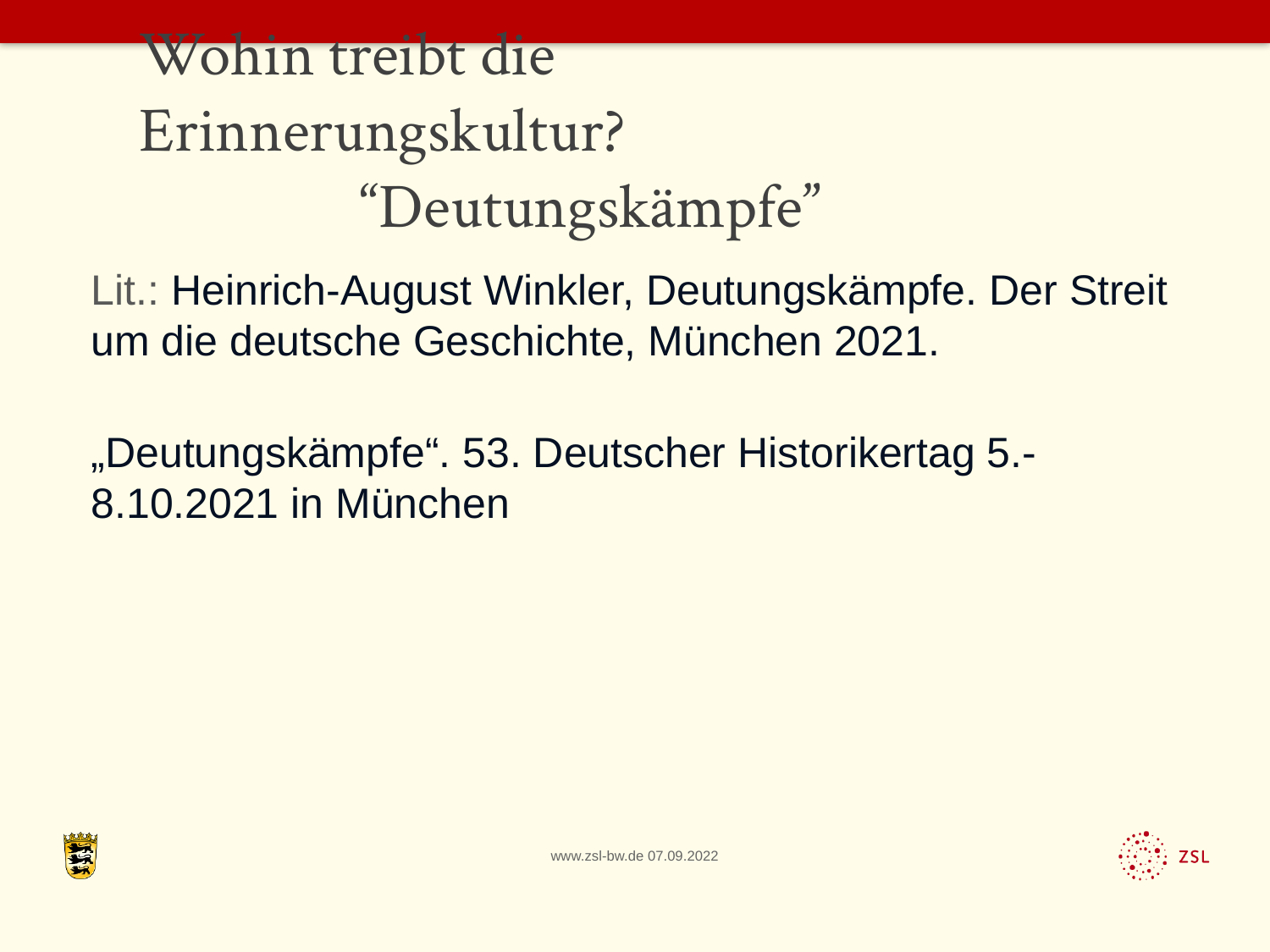

Wohin treibt die Erinnerungskultur?
“Deutungskämpfe”
Lit.: Heinrich-August Winkler, Deutungskämpfe. Der Streit um die deutsche Geschichte, München 2021.

„Deutungskämpfe“. 53. Deutscher Historikertag 5.-8.10.2021 in München